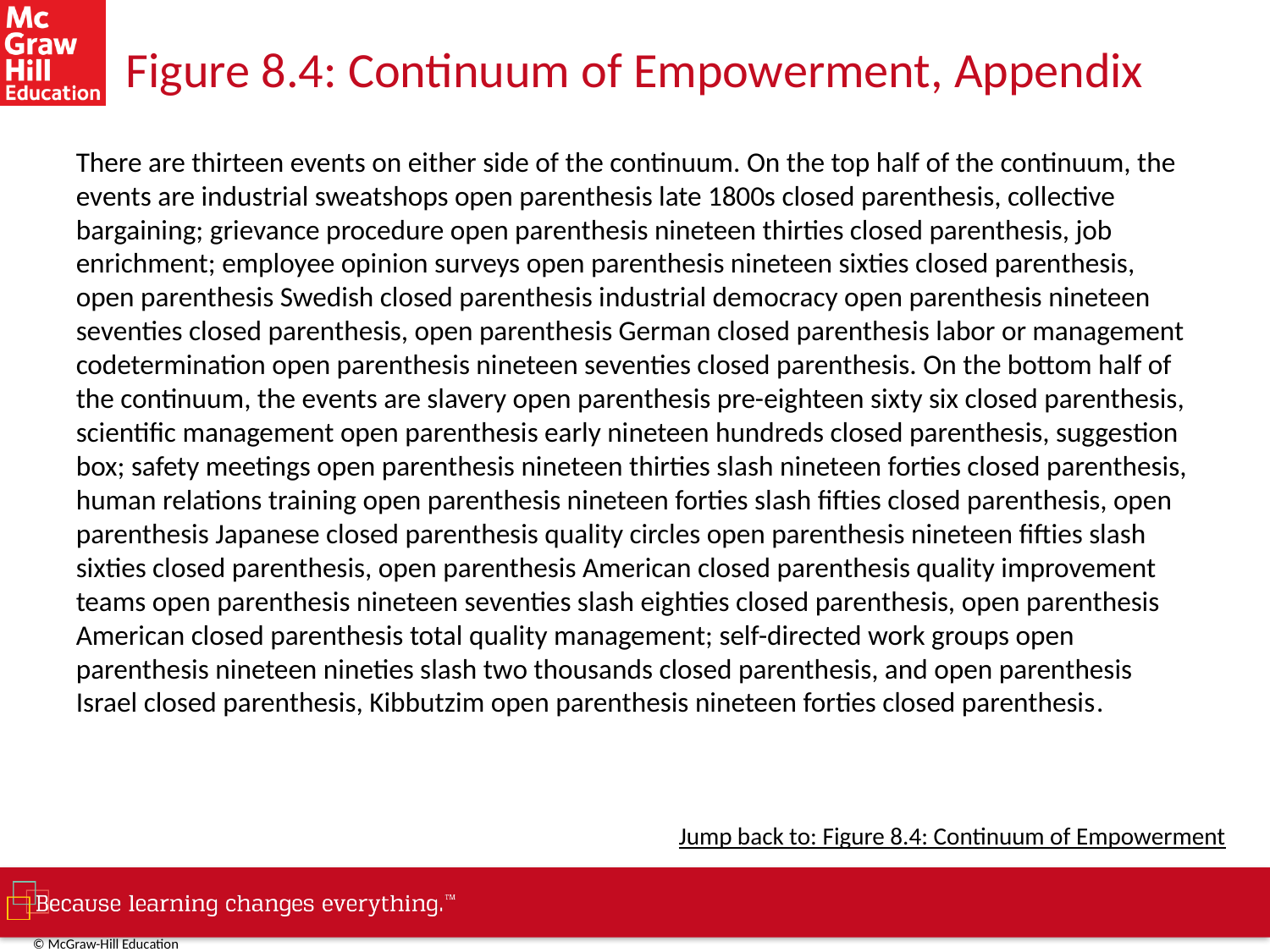

# Figure 8.4: Continuum of Empowerment, Appendix
There are thirteen events on either side of the continuum. On the top half of the continuum, the events are industrial sweatshops open parenthesis late 1800s closed parenthesis, collective bargaining; grievance procedure open parenthesis nineteen thirties closed parenthesis, job enrichment; employee opinion surveys open parenthesis nineteen sixties closed parenthesis, open parenthesis Swedish closed parenthesis industrial democracy open parenthesis nineteen seventies closed parenthesis, open parenthesis German closed parenthesis labor or management codetermination open parenthesis nineteen seventies closed parenthesis. On the bottom half of the continuum, the events are slavery open parenthesis pre-eighteen sixty six closed parenthesis, scientific management open parenthesis early nineteen hundreds closed parenthesis, suggestion box; safety meetings open parenthesis nineteen thirties slash nineteen forties closed parenthesis, human relations training open parenthesis nineteen forties slash fifties closed parenthesis, open parenthesis Japanese closed parenthesis quality circles open parenthesis nineteen fifties slash sixties closed parenthesis, open parenthesis American closed parenthesis quality improvement teams open parenthesis nineteen seventies slash eighties closed parenthesis, open parenthesis American closed parenthesis total quality management; self-directed work groups open parenthesis nineteen nineties slash two thousands closed parenthesis, and open parenthesis Israel closed parenthesis, Kibbutzim open parenthesis nineteen forties closed parenthesis.
Jump back to: Figure 8.4: Continuum of Empowerment